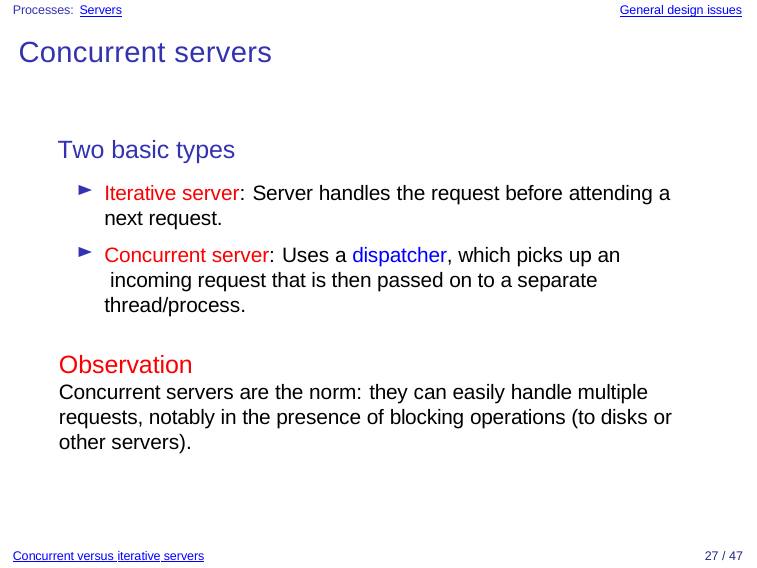

Processes: Servers
General design issues
Concurrent servers

Two basic types
Iterative server: Server handles the request before attending a  next request.
Concurrent server: Uses a dispatcher, which picks up an  incoming request that is then passed on to a separate  thread/process.

Observation
Concurrent servers are the norm: they can easily handle multiple  requests, notably in the presence of blocking operations (to disks or  other servers).
Concurrent versus iterative servers
27 / 47